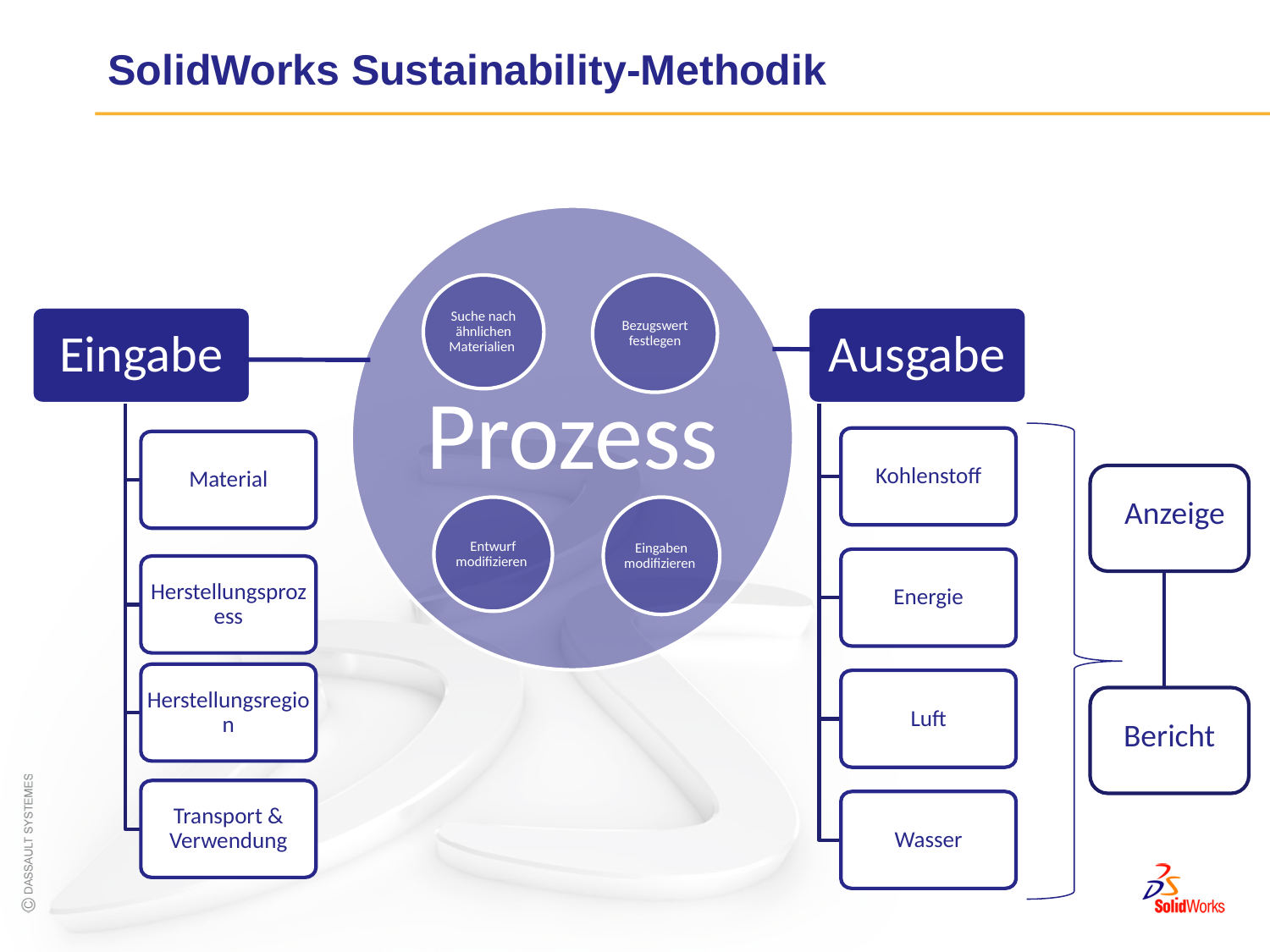

# SolidWorks Sustainability-Methodik
Prozess
Bezugswert festlegen
Eingaben modifizieren
Entwurf modifizieren
Suche nach ähnlichen Materialien

Eingabe
Ausgabe

Kohlenstoff
Material
Energie
Herstellungsprozess
Herstellungsregion
Luft
Transport & Verwendung
Wasser

Anzeige

Bericht